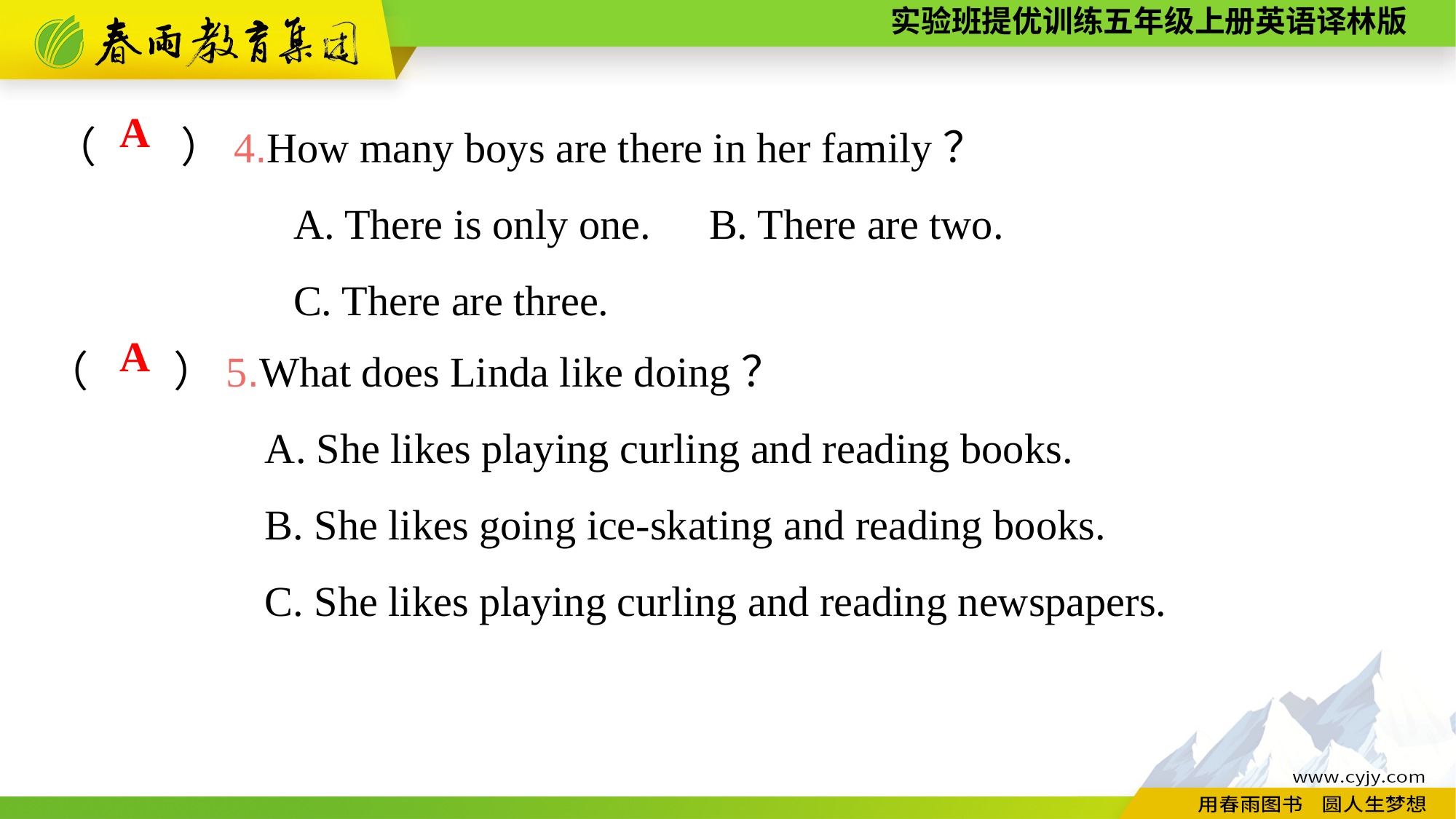

（　　）4.How many boys are there in her family？
		  A. There is only one.	B. There are two.
		  C. There are three.
A
（　　）5.What does Linda like doing？
		A. She likes playing curling and reading books.
		B. She likes going ice-skating and reading books.
		C. She likes playing curling and reading newspapers.
A